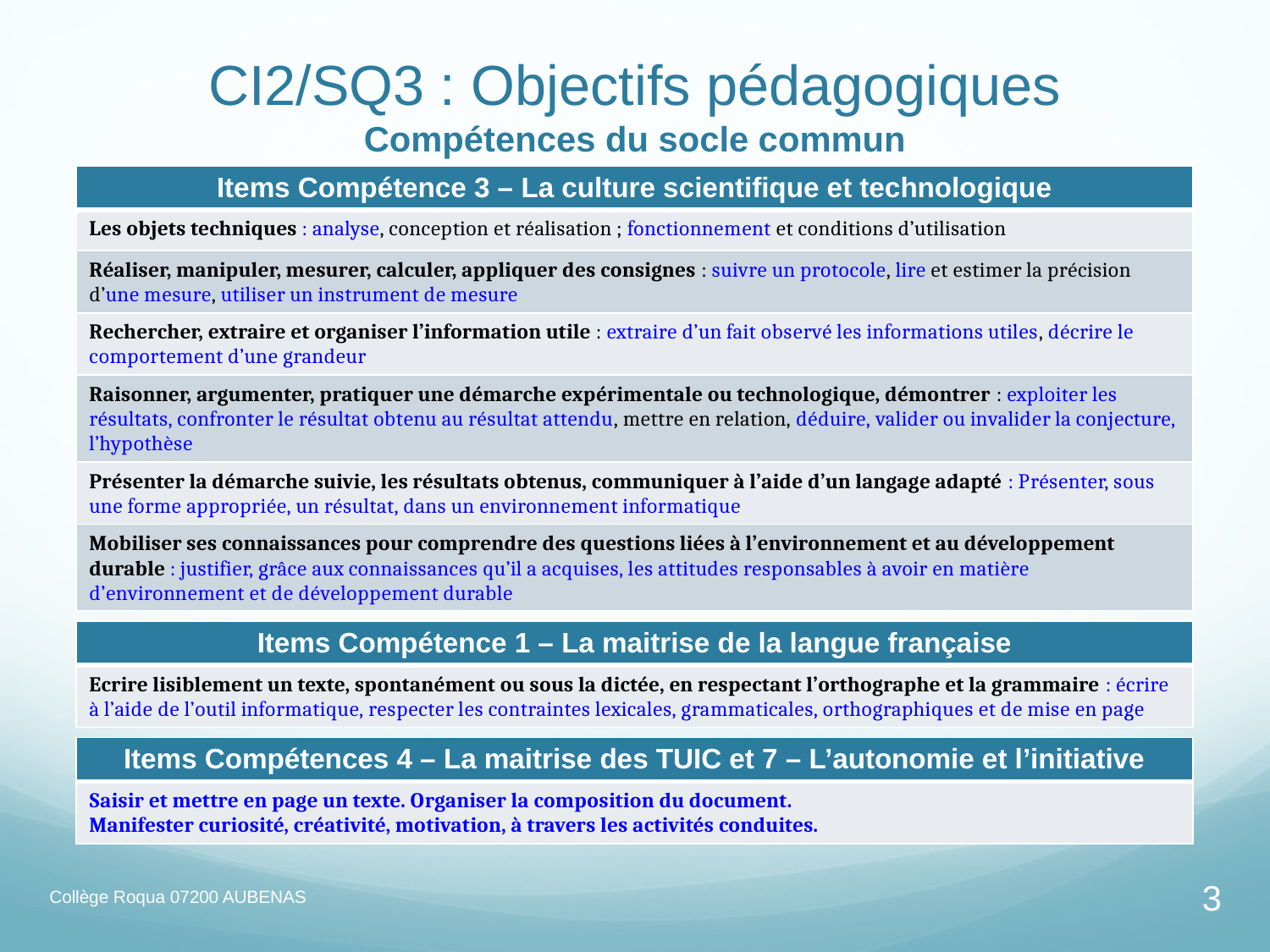

# CI2/SQ3 : Objectifs pédagogiques Compétences du socle commun
| Items Compétence 3 – La culture scientifique et technologique |
| --- |
| Les objets techniques : analyse, conception et réalisation ; fonctionnement et conditions d’utilisation |
| Réaliser, manipuler, mesurer, calculer, appliquer des consignes : suivre un protocole, lire et estimer la précision d’une mesure, utiliser un instrument de mesure |
| Rechercher, extraire et organiser l’information utile : extraire d’un fait observé les informations utiles, décrire le comportement d’une grandeur |
| Raisonner, argumenter, pratiquer une démarche expérimentale ou technologique, démontrer : exploiter les résultats, confronter le résultat obtenu au résultat attendu, mettre en relation, déduire, valider ou invalider la conjecture, l’hypothèse |
| Présenter la démarche suivie, les résultats obtenus, communiquer à l’aide d’un langage adapté : Présenter, sous une forme appropriée, un résultat, dans un environnement informatique |
| Mobiliser ses connaissances pour comprendre des questions liées à l’environnement et au développement durable : justifier, grâce aux connaissances qu’il a acquises, les attitudes responsables à avoir en matière d’environnement et de développement durable |
| Items Compétence 1 – La maitrise de la langue française |
| --- |
| Ecrire lisiblement un texte, spontanément ou sous la dictée, en respectant l’orthographe et la grammaire : écrire à l’aide de l’outil informatique, respecter les contraintes lexicales, grammaticales, orthographiques et de mise en page |
| Items Compétences 4 – La maitrise des TUIC et 7 – L’autonomie et l’initiative |
| --- |
| Saisir et mettre en page un texte. Organiser la composition du document. Manifester curiosité, créativité, motivation, à travers les activités conduites. |
Collège Roqua 07200 AUBENAS
3